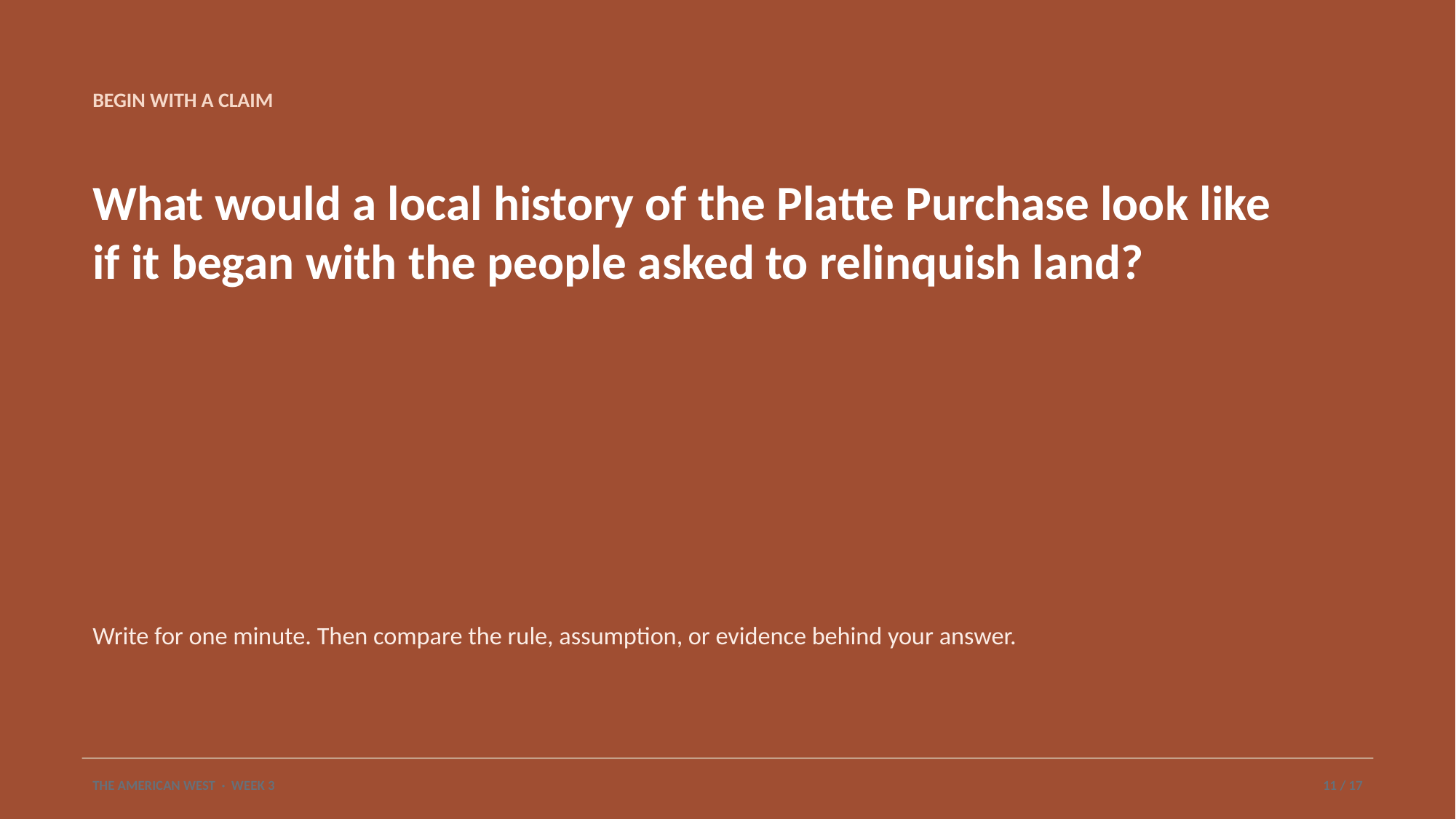

BEGIN WITH A CLAIM
What would a local history of the Platte Purchase look like if it began with the people asked to relinquish land?
Write for one minute. Then compare the rule, assumption, or evidence behind your answer.

THE AMERICAN WEST  ·  WEEK 3
11 / 17